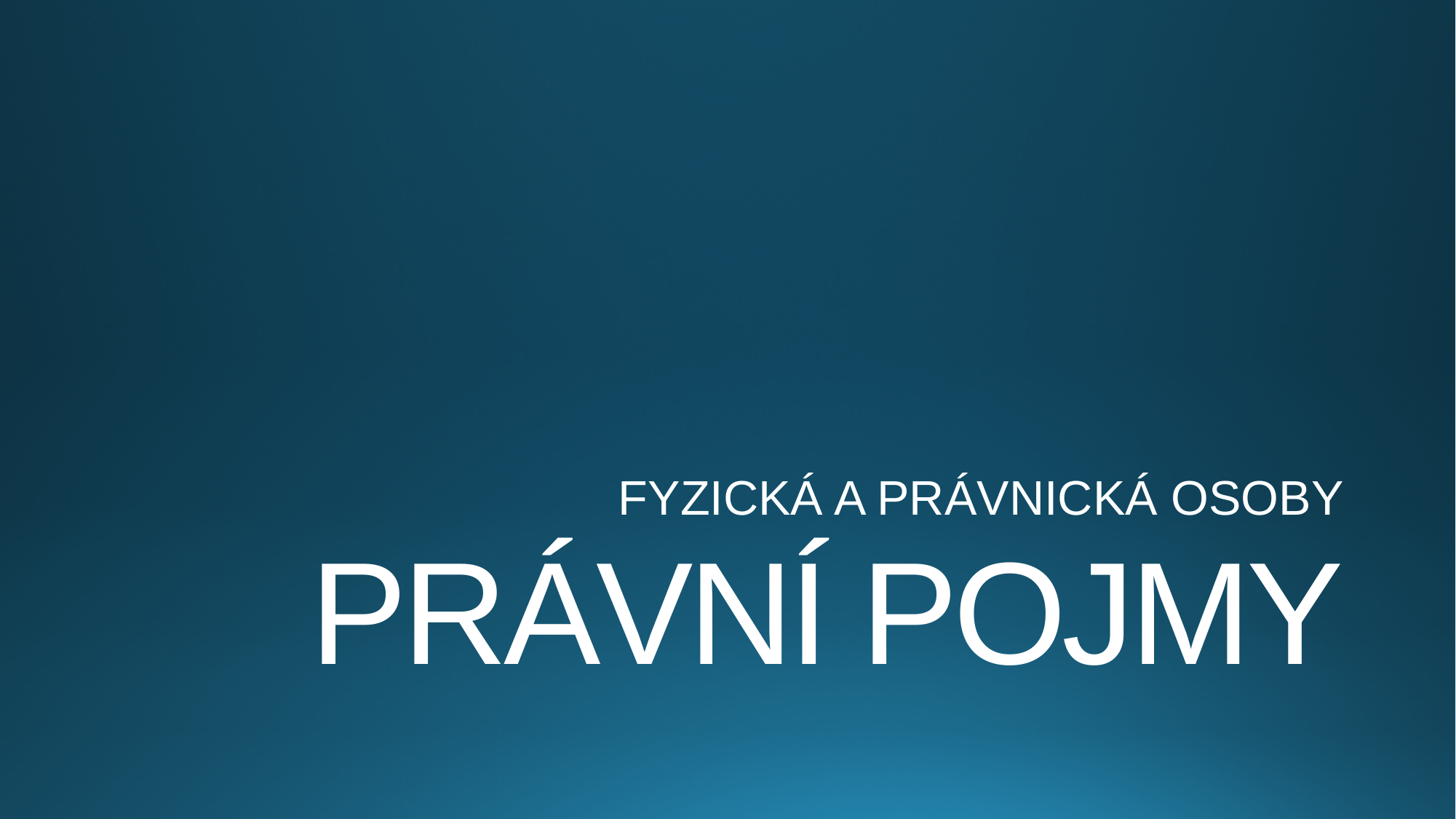

FYZICKÁ A PRÁVNICKÁ OSOBY
# PRÁVNÍ POJMY